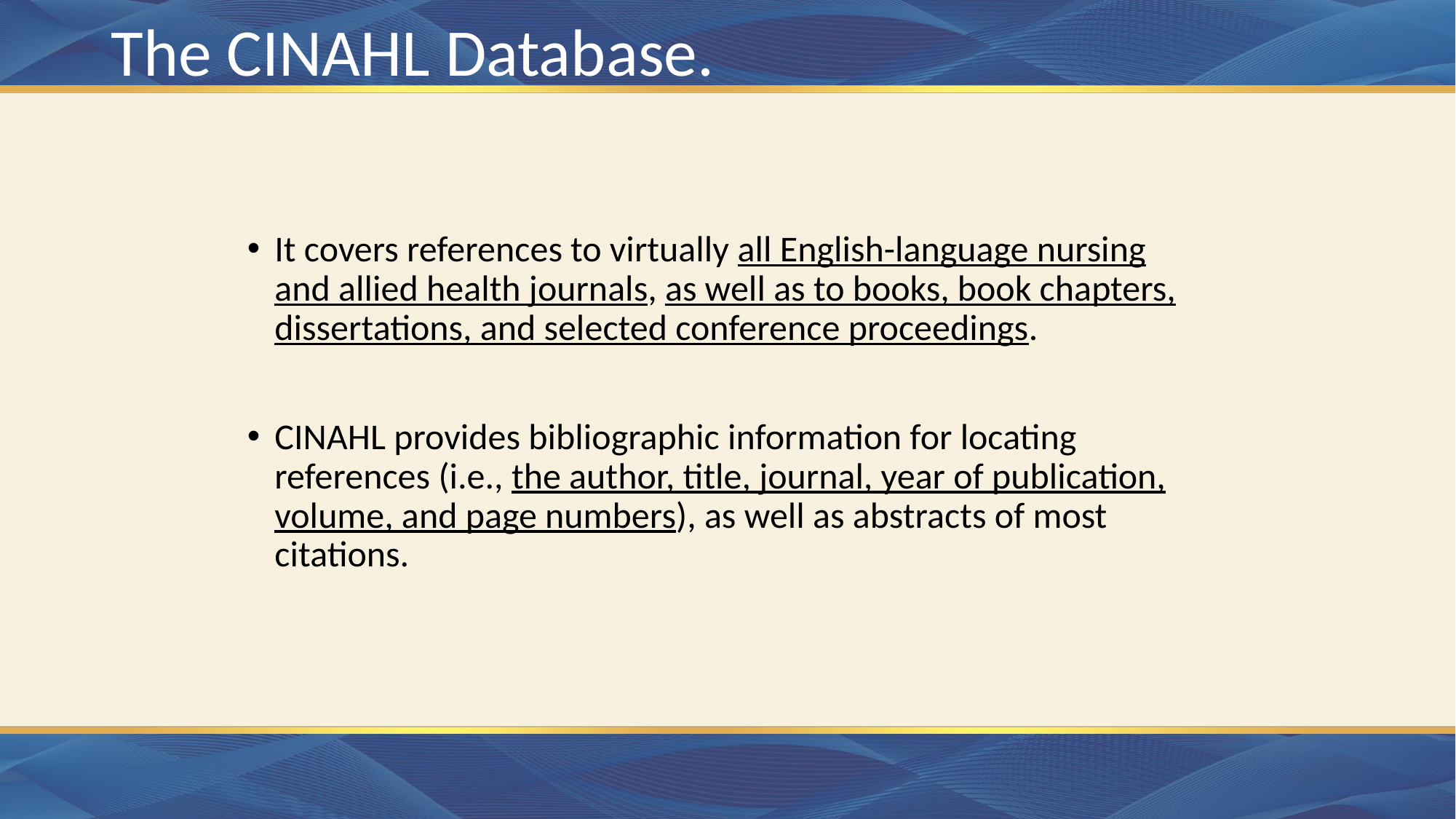

# The CINAHL Database.
It covers references to virtually all English-language nursing and allied health journals, as well as to books, book chapters, dissertations, and selected conference proceedings.

CINAHL provides bibliographic information for locating references (i.e., the author, title, journal, year of publication, volume, and page numbers), as well as abstracts of most citations.